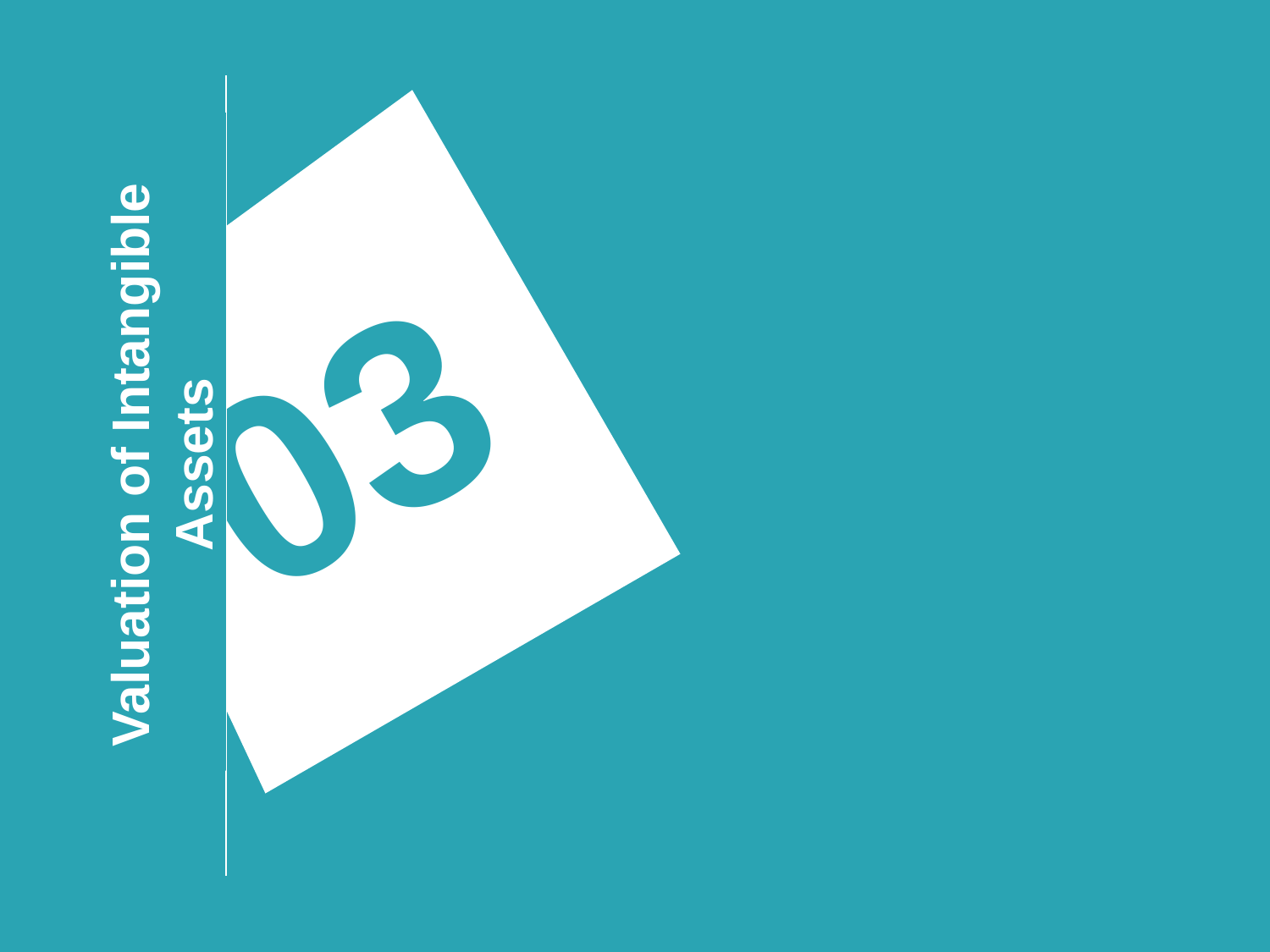

03

Valuation of Intangible Assets
Internal Audit Report FY 2017-18
Privileged & Confidential
20